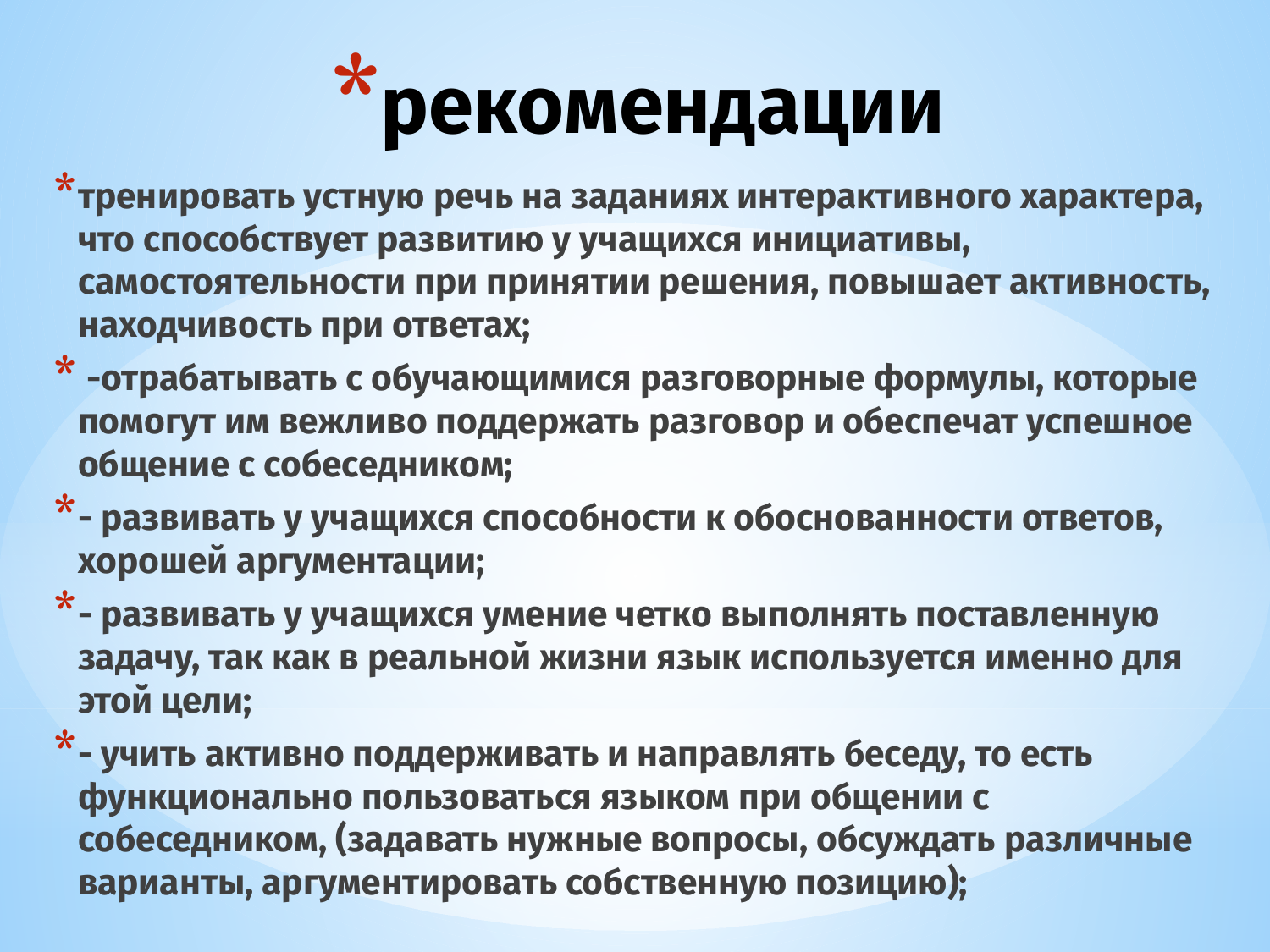

# рекомендации
тренировать устную речь на заданиях интерактивного характера, что способствует развитию у учащихся инициативы, самостоятельности при принятии решения, повышает активность, находчивость при ответах;
 -отрабатывать с обучающимися разговорные формулы, которые помогут им вежливо поддержать разговор и обеспечат успешное общение с собеседником;
- развивать у учащихся способности к обоснованности ответов, хорошей аргументации;
- развивать у учащихся умение четко выполнять поставленную задачу, так как в реальной жизни язык используется именно для этой цели;
- учить активно поддерживать и направлять беседу, то есть функционально пользоваться языком при общении с собеседником, (задавать нужные вопросы, обсуждать различные варианты, аргументировать собственную позицию);